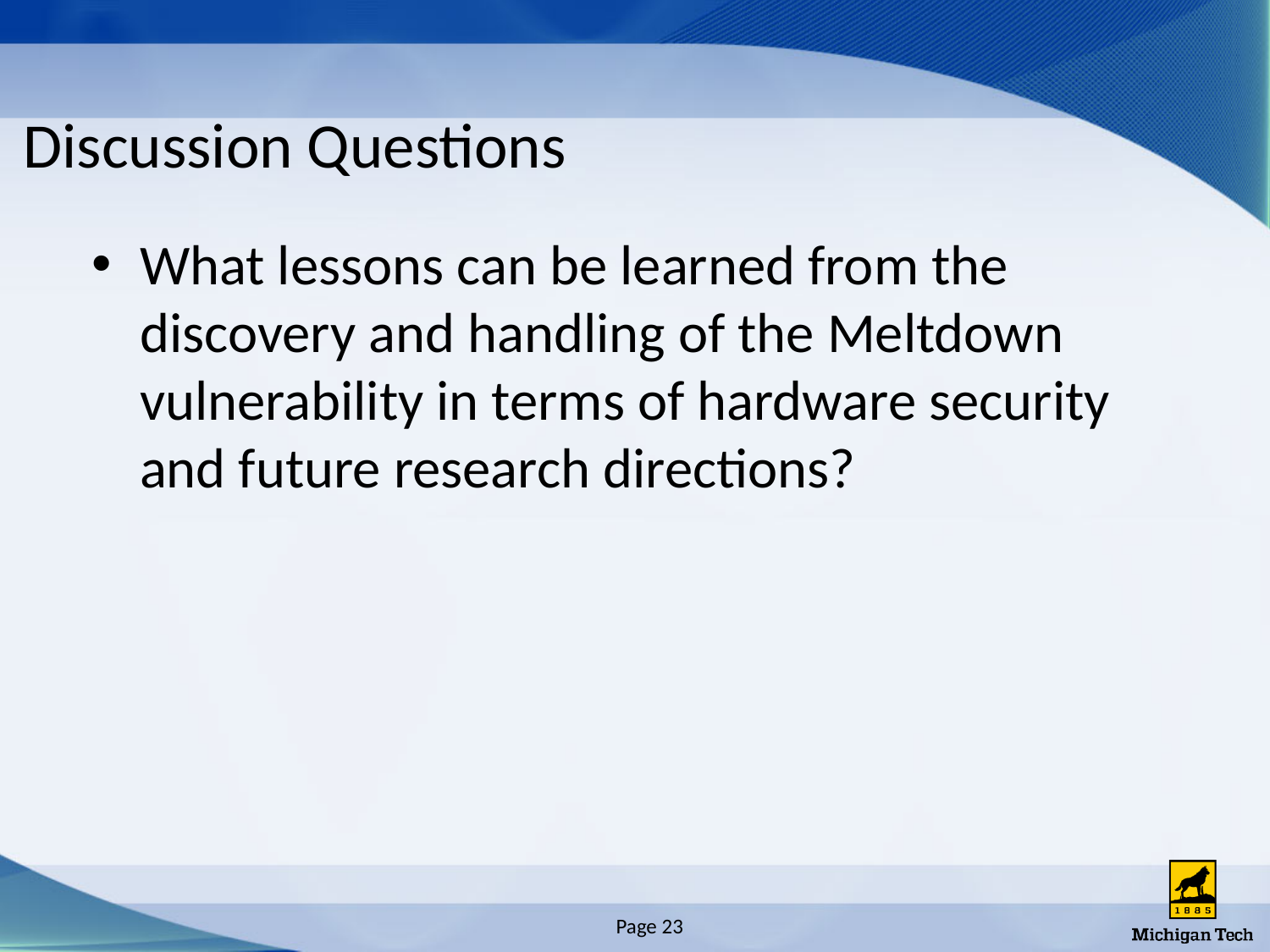

# Discussion Questions
What lessons can be learned from the discovery and handling of the Meltdown vulnerability in terms of hardware security and future research directions?